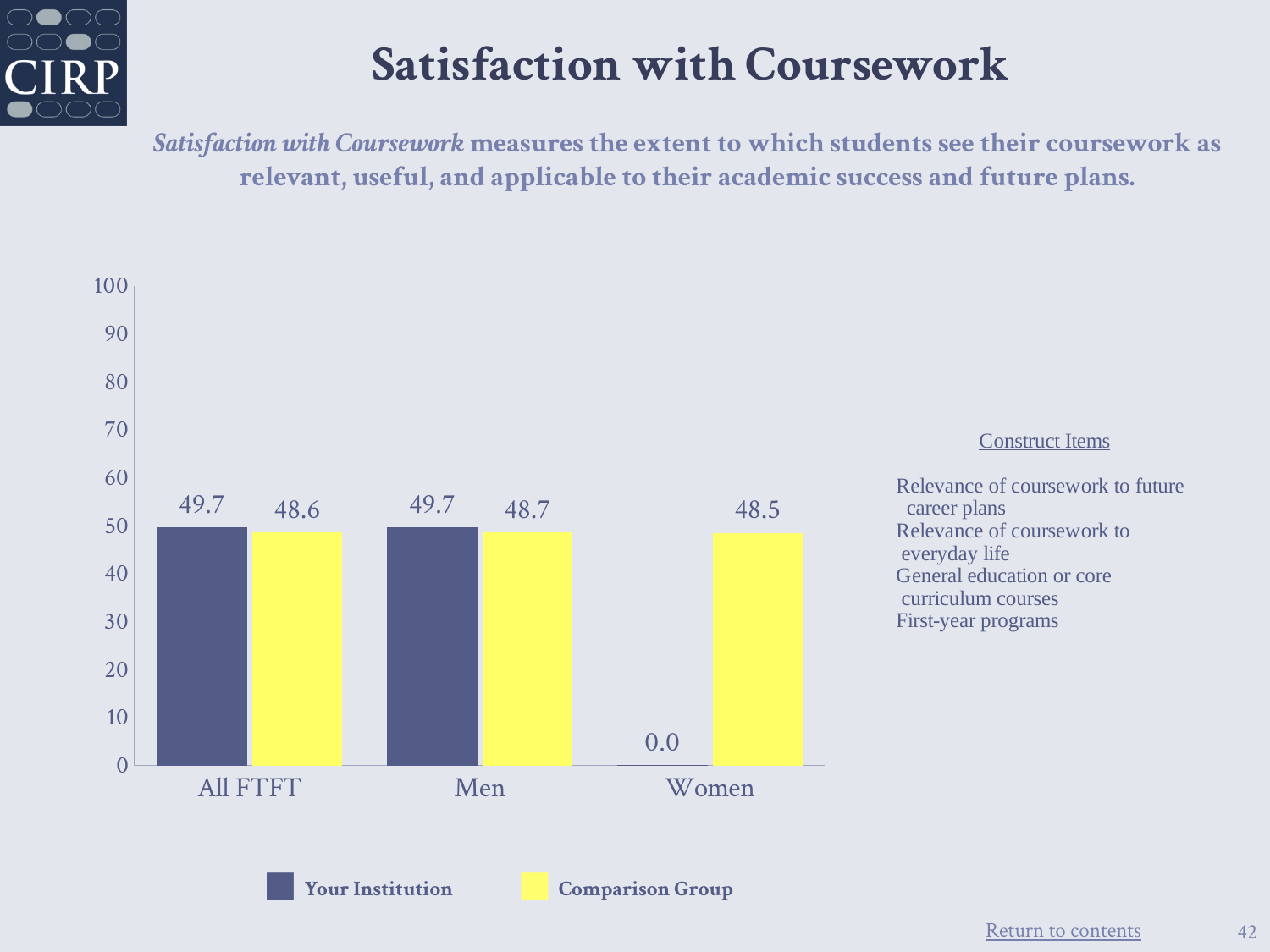

Satisfaction with Coursework
Satisfaction with Coursework measures the extent to which students see their coursework as relevant, useful, and applicable to their academic success and future plans.

### Chart

| Category |  |  |
|---|---|---|
| All FTFT | 49.7 | 48.6 |
| Men | 49.7 | 48.71 |
| Women | 0.0 | 48.54 |
■ Your Institution
■ Comparison Group
42